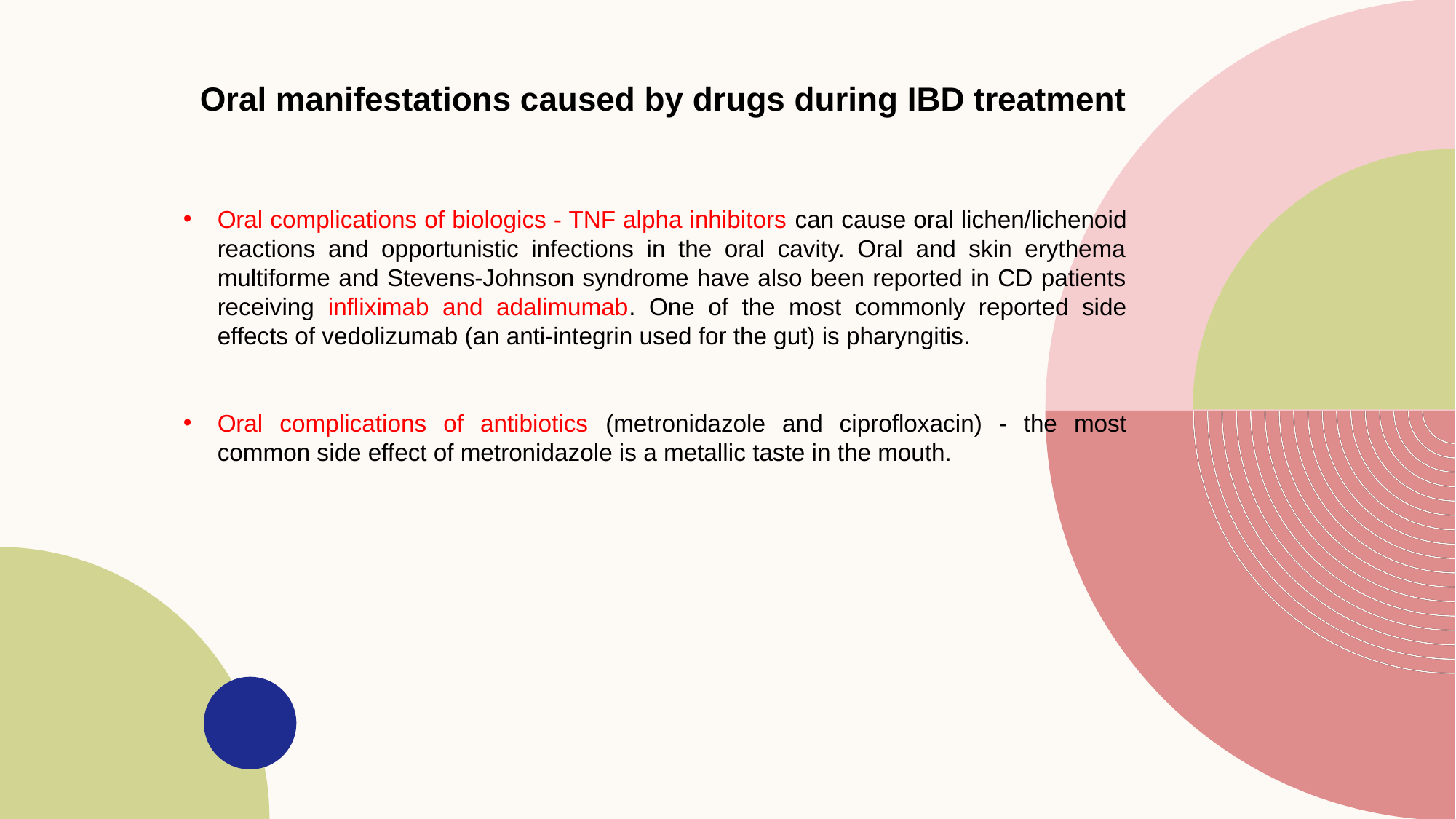

Oral manifestations caused by drugs during IBD treatment
Oral complications of biologics - TNF alpha inhibitors can cause oral lichen/lichenoid reactions and opportunistic infections in the oral cavity. Oral and skin erythema multiforme and Stevens-Johnson syndrome have also been reported in CD patients receiving infliximab and adalimumab. One of the most commonly reported side effects of vedolizumab (an anti-integrin used for the gut) is pharyngitis.

Oral complications of antibiotics (metronidazole and ciprofloxacin) - the most common side effect of metronidazole is a metallic taste in the mouth.